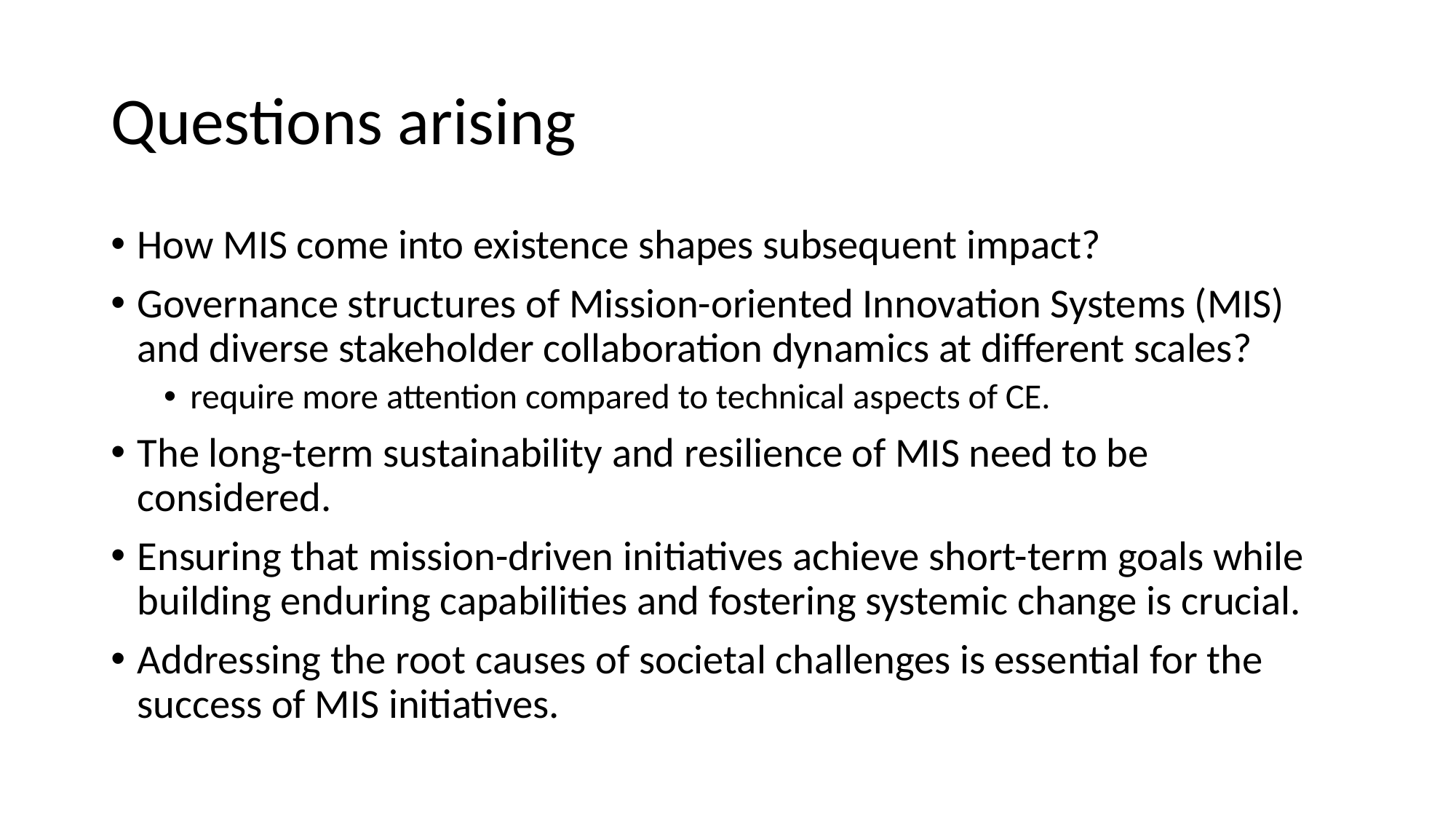

# Questions arising
How MIS come into existence shapes subsequent impact?
Governance structures of Mission-oriented Innovation Systems (MIS) and diverse stakeholder collaboration dynamics at different scales?
require more attention compared to technical aspects of CE.
The long-term sustainability and resilience of MIS need to be considered.
Ensuring that mission-driven initiatives achieve short-term goals while building enduring capabilities and fostering systemic change is crucial.
Addressing the root causes of societal challenges is essential for the success of MIS initiatives.